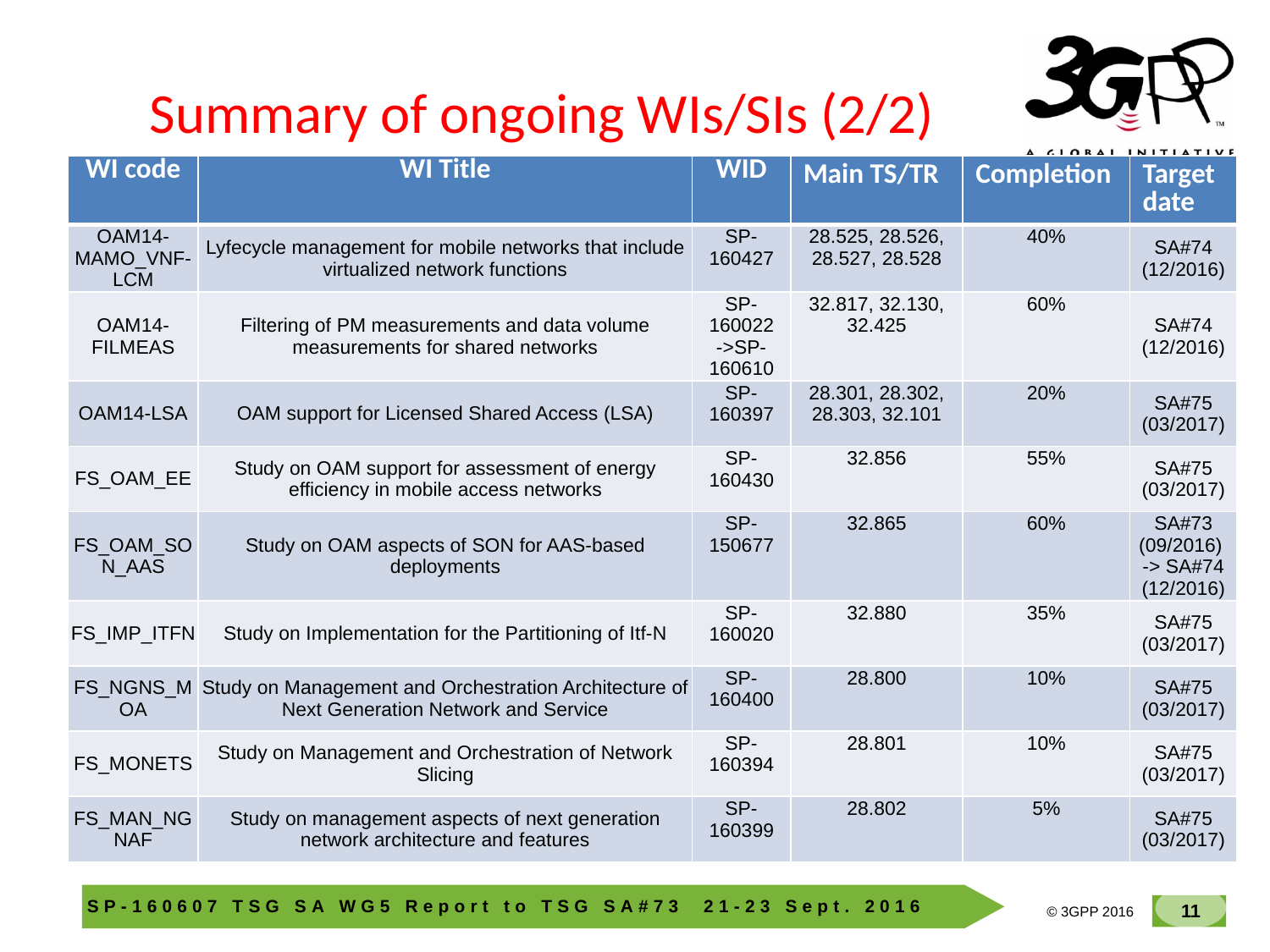

# Summary of ongoing WIs/SIs (2/2)
| WI code | WI Title | WID | Main TS/TR | Completion | Target date |
| --- | --- | --- | --- | --- | --- |
| OAM14-MAMO\_VNF-LCM | Lyfecycle management for mobile networks that include virtualized network functions | SP-160427 | 28.525, 28.526, 28.527, 28.528 | 40% | SA#74 (12/2016) |
| OAM14-FILMEAS | Filtering of PM measurements and data volume measurements for shared networks | SP-160022 ->SP-160610 | 32.817, 32.130, 32.425 | 60% | SA#74 (12/2016) |
| OAM14-LSA | OAM support for Licensed Shared Access (LSA) | SP-160397 | 28.301, 28.302, 28.303, 32.101 | 20% | SA#75 (03/2017) |
| FS\_OAM\_EE | Study on OAM support for assessment of energy efficiency in mobile access networks | SP-160430 | 32.856 | 55% | SA#75 (03/2017) |
| FS\_OAM\_SON\_AAS | Study on OAM aspects of SON for AAS-based deployments | SP-150677 | 32.865 | 60% | SA#73 (09/2016) -> SA#74 (12/2016) |
| FS\_IMP\_ITFN | Study on Implementation for the Partitioning of Itf-N | SP-160020 | 32.880 | 35% | SA#75 (03/2017) |
| FS\_NGNS\_MOA | Study on Management and Orchestration Architecture of Next Generation Network and Service | SP-160400 | 28.800 | 10% | SA#75 (03/2017) |
| FS\_MONETS | Study on Management and Orchestration of Network Slicing | SP-160394 | 28.801 | 10% | SA#75 (03/2017) |
| FS\_MAN\_NGNAF | Study on management aspects of next generation network architecture and features | SP-160399 | 28.802 | 5% | SA#75 (03/2017) |